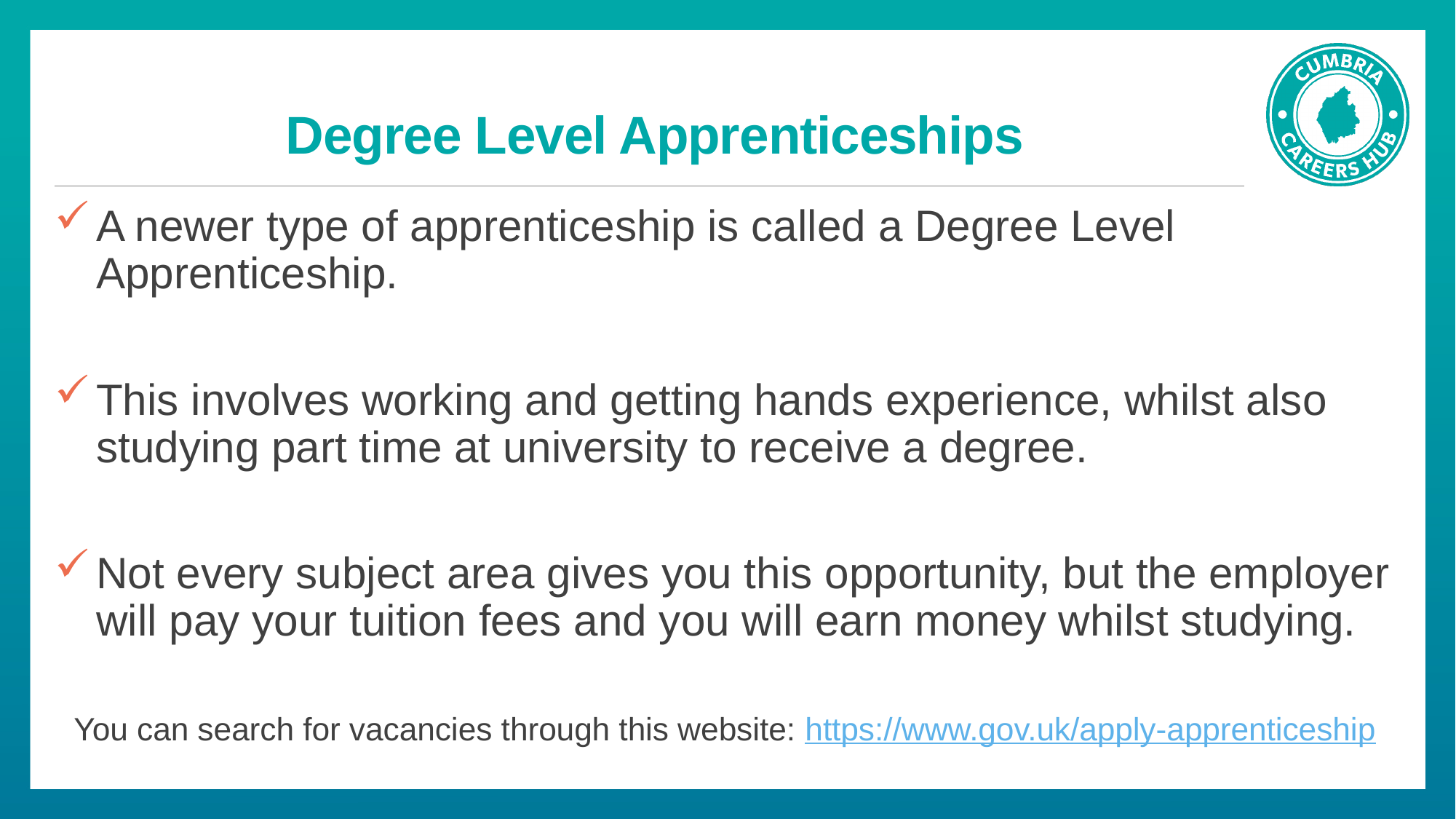

# Degree Level Apprenticeships
A newer type of apprenticeship is called a Degree Level Apprenticeship.

This involves working and getting hands experience, whilst also studying part time at university to receive a degree.

Not every subject area gives you this opportunity, but the employer will pay your tuition fees and you will earn money whilst studying.

You can search for vacancies through this website: https://www.gov.uk/apply-apprenticeship